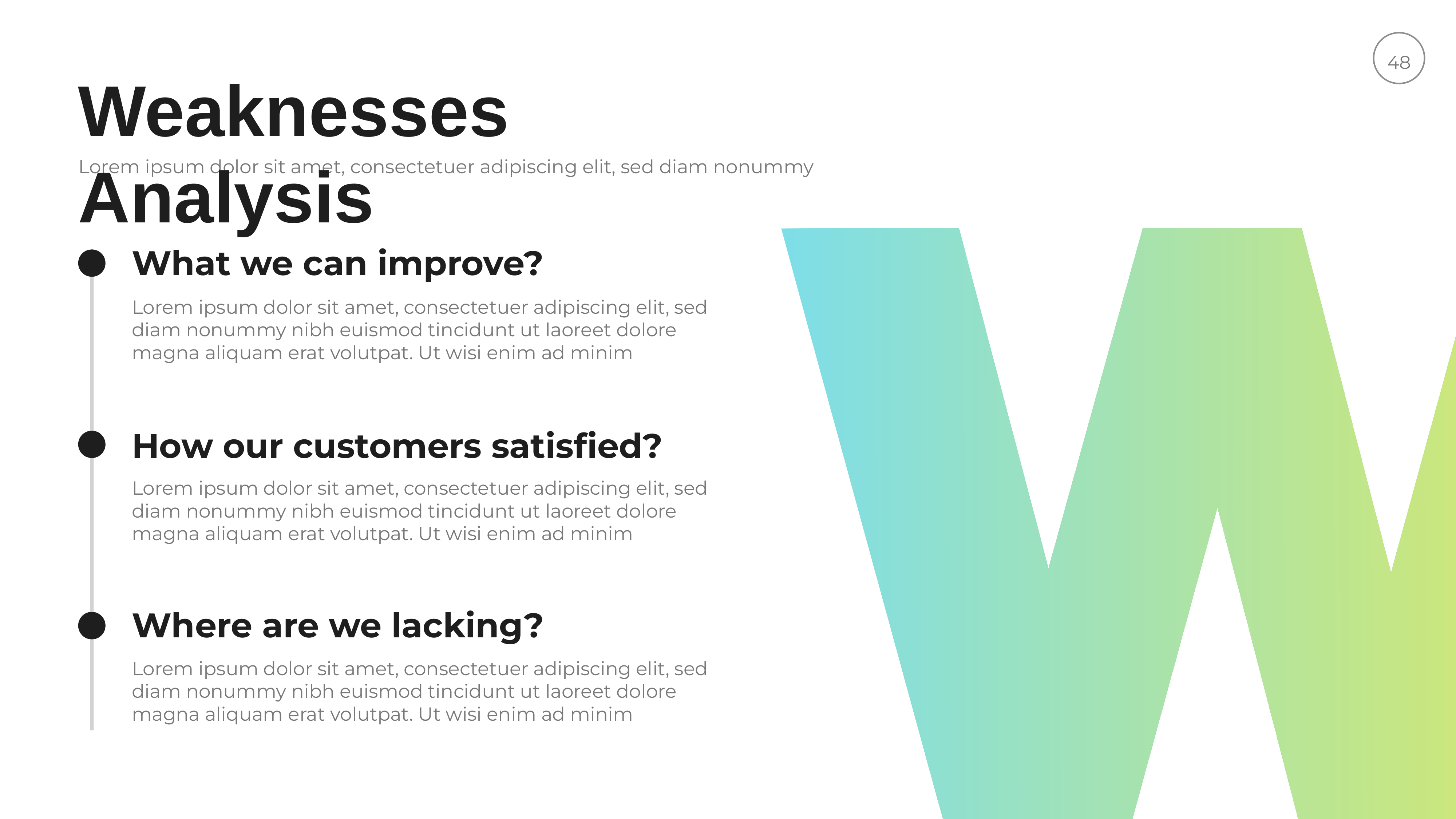

Weaknesses Analysis
Lorem ipsum dolor sit amet, consectetuer adipiscing elit, sed diam nonummy

What we can improve?

Lorem ipsum dolor sit amet, consectetuer adipiscing elit, sed diam nonummy nibh euismod tincidunt ut laoreet dolore magna aliquam erat volutpat. Ut wisi enim ad minim
How our customers satisfied?

Lorem ipsum dolor sit amet, consectetuer adipiscing elit, sed diam nonummy nibh euismod tincidunt ut laoreet dolore magna aliquam erat volutpat. Ut wisi enim ad minim
Where are we lacking?

Lorem ipsum dolor sit amet, consectetuer adipiscing elit, sed diam nonummy nibh euismod tincidunt ut laoreet dolore magna aliquam erat volutpat. Ut wisi enim ad minim